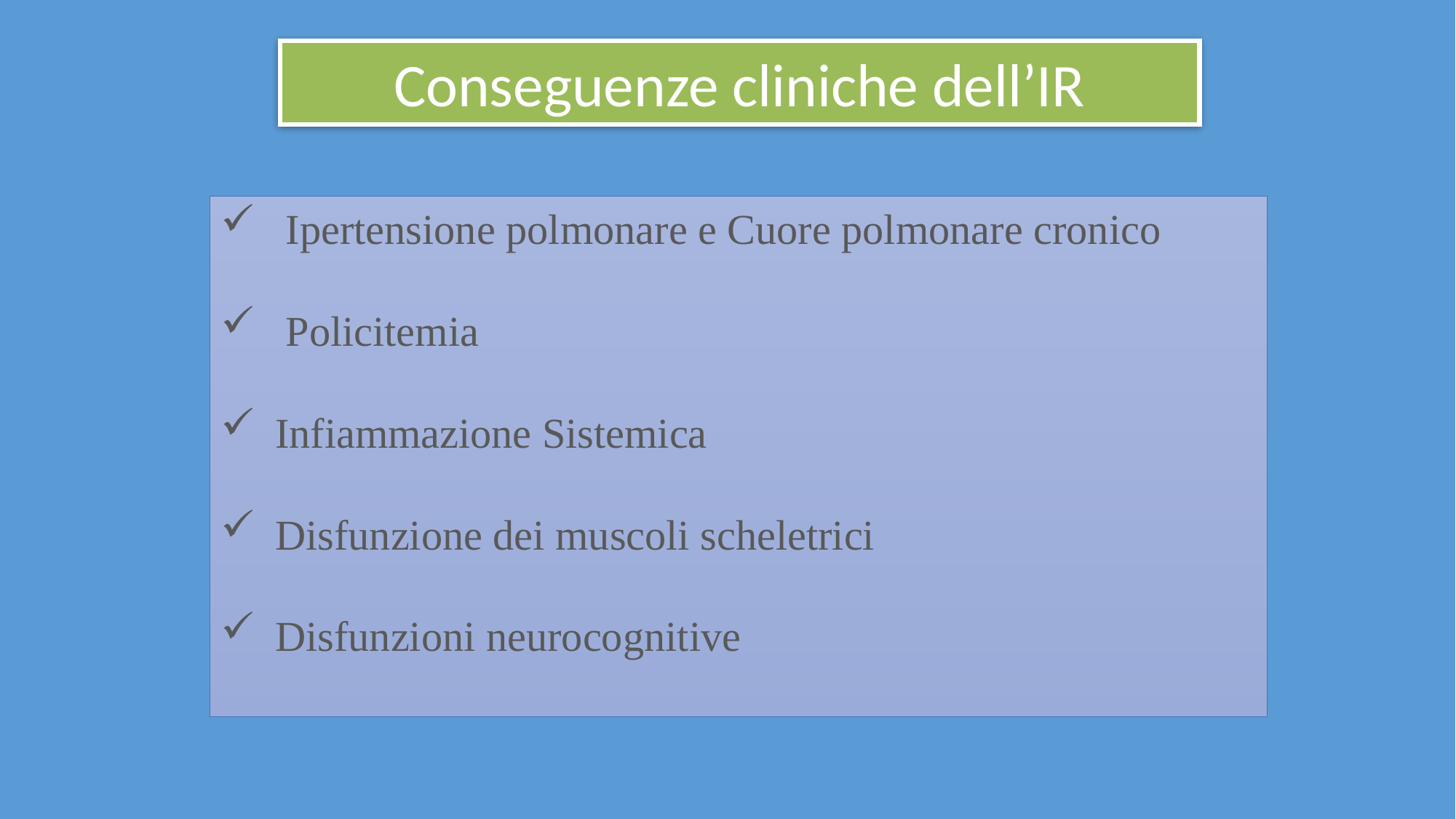

Conseguenze cliniche dell’IR
 Ipertensione polmonare e Cuore polmonare cronico

 Policitemia

Infiammazione Sistemica

Disfunzione dei muscoli scheletrici

Disfunzioni neurocognitive